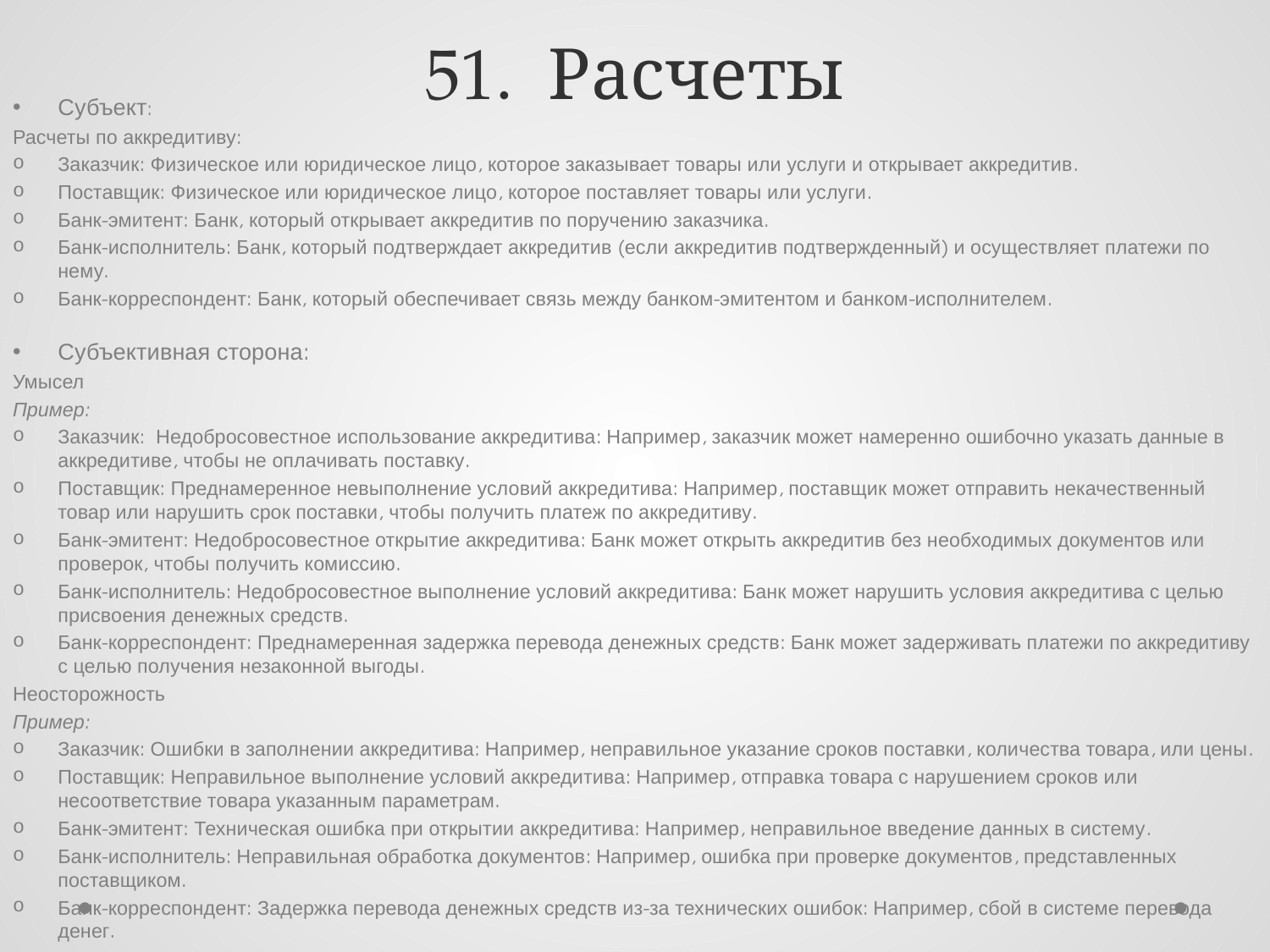

# 51.  Расчеты
Субъект:
Расчеты по аккредитиву:
Заказчик: Физическое или юридическое лицо, которое заказывает товары или услуги и открывает аккредитив.
Поставщик: Физическое или юридическое лицо, которое поставляет товары или услуги.
Банк-эмитент: Банк, который открывает аккредитив по поручению заказчика.
Банк-исполнитель: Банк, который подтверждает аккредитив (если аккредитив подтвержденный) и осуществляет платежи по нему.
Банк-корреспондент: Банк, который обеспечивает связь между банком-эмитентом и банком-исполнителем.
Субъективная сторона:
Умысел
Пример:
Заказчик:  Недобросовестное использование аккредитива: Например, заказчик может намеренно ошибочно указать данные в аккредитиве, чтобы не оплачивать поставку.
Поставщик: Преднамеренное невыполнение условий аккредитива: Например, поставщик может отправить некачественный товар или нарушить срок поставки, чтобы получить платеж по аккредитиву.
Банк-эмитент: Недобросовестное открытие аккредитива: Банк может открыть аккредитив без необходимых документов или проверок, чтобы получить комиссию.
Банк-исполнитель: Недобросовестное выполнение условий аккредитива: Банк может нарушить условия аккредитива с целью присвоения денежных средств.
Банк-корреспондент: Преднамеренная задержка перевода денежных средств: Банк может задерживать платежи по аккредитиву с целью получения незаконной выгоды.
Неосторожность
Пример:
Заказчик: Ошибки в заполнении аккредитива: Например, неправильное указание сроков поставки, количества товара, или цены.
Поставщик: Неправильное выполнение условий аккредитива: Например, отправка товара с нарушением сроков или несоответствие товара указанным параметрам.
Банк-эмитент: Техническая ошибка при открытии аккредитива: Например, неправильное введение данных в систему.
Банк-исполнитель: Неправильная обработка документов: Например, ошибка при проверке документов, представленных поставщиком.
Банк-корреспондент: Задержка перевода денежных средств из-за технических ошибок: Например, сбой в системе перевода денег.